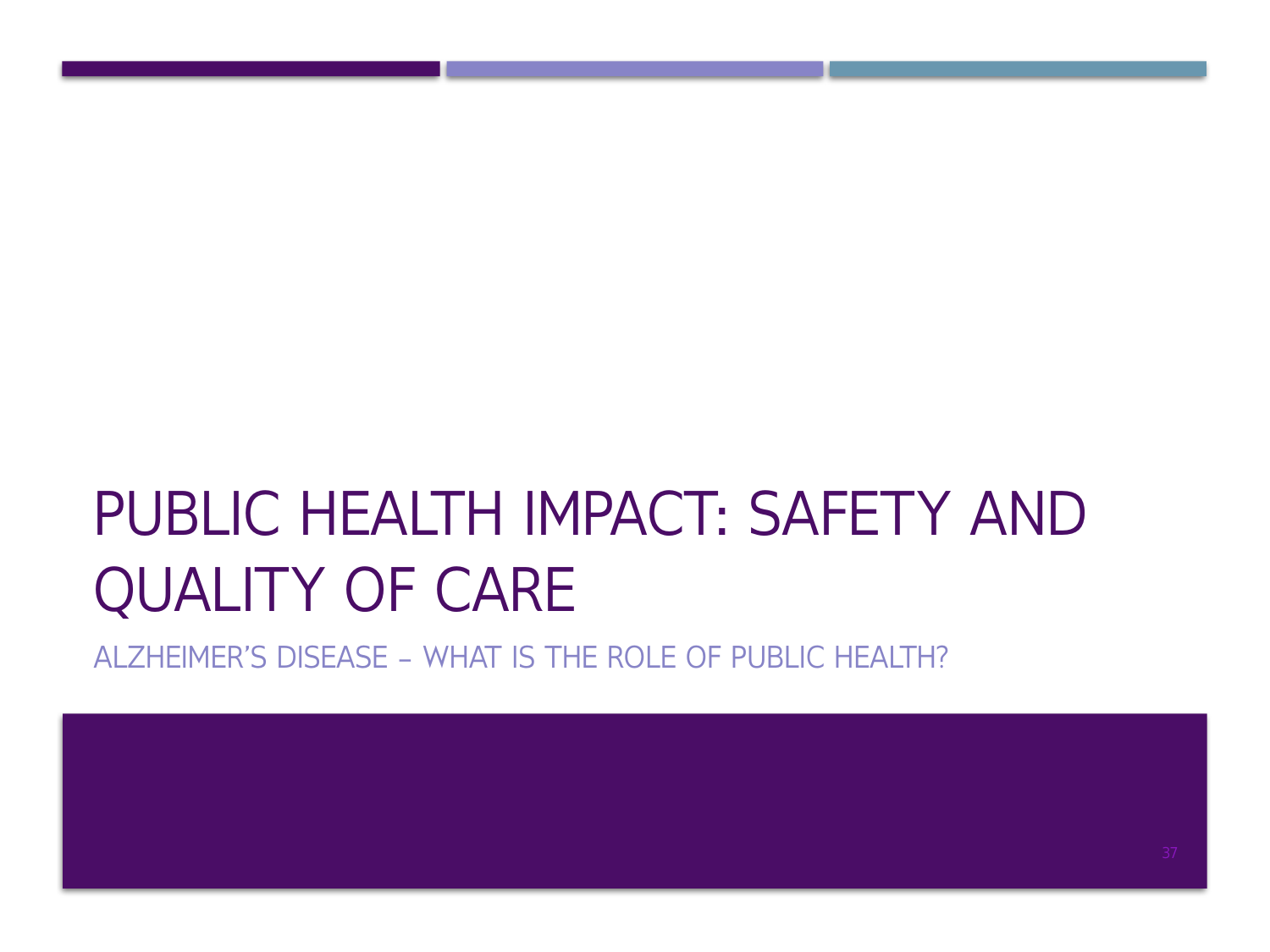

# Public health Impact: safety and quality of care
Alzheimer’s Disease – What is the Role of Public Health?
37